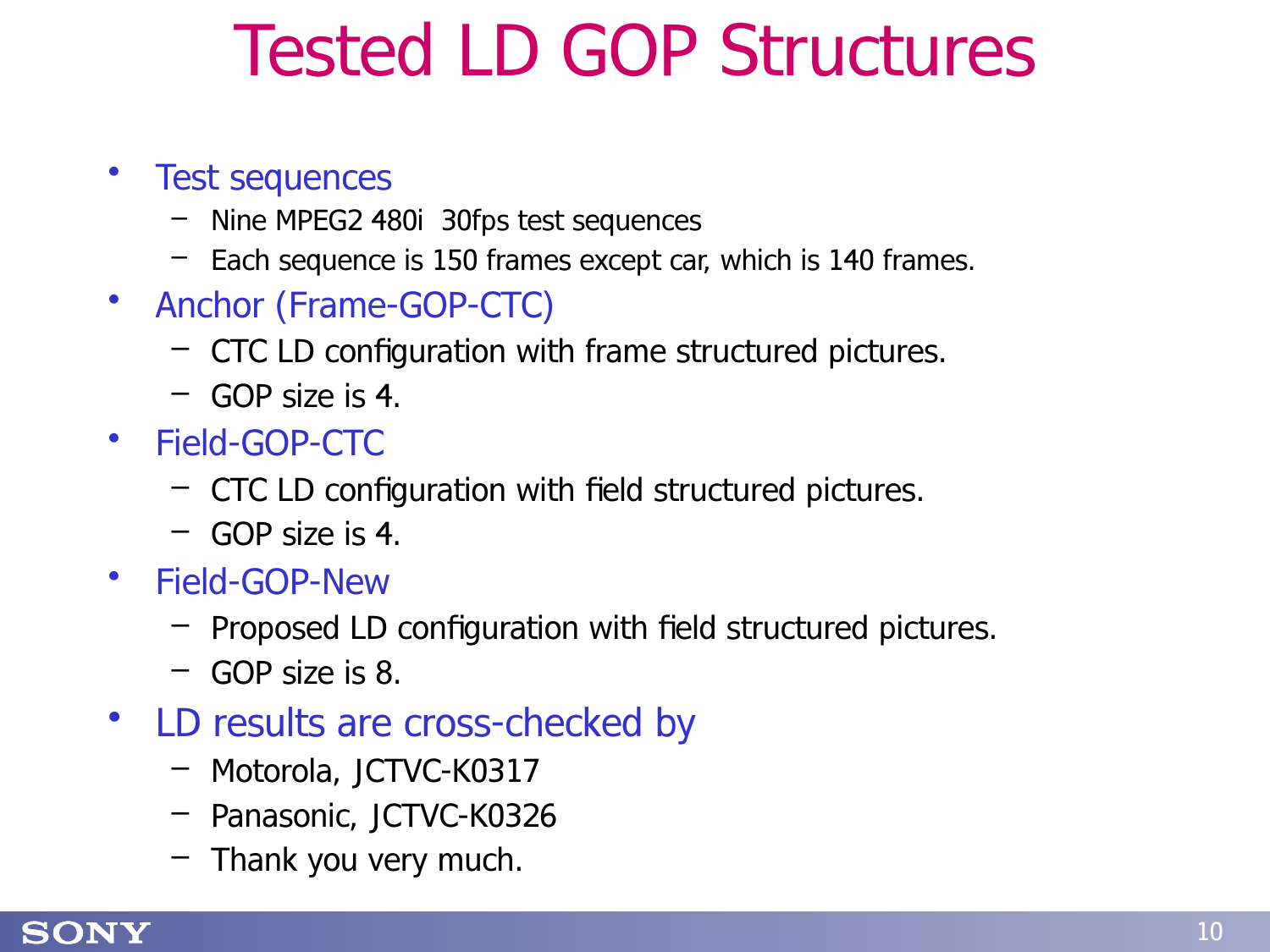

# Tested LD GOP Structures
Test sequences
Nine MPEG2 480i  30fps test sequences
Each sequence is 150 frames except car, which is 140 frames.
Anchor (Frame-GOP-CTC)
CTC LD configuration with frame structured pictures.
GOP size is 4.
Field-GOP-CTC
CTC LD configuration with field structured pictures.
GOP size is 4.
Field-GOP-New
Proposed LD configuration with field structured pictures.
GOP size is 8.
LD results are cross-checked by
Motorola, JCTVC-K0317
Panasonic, JCTVC-K0326
Thank you very much.
10